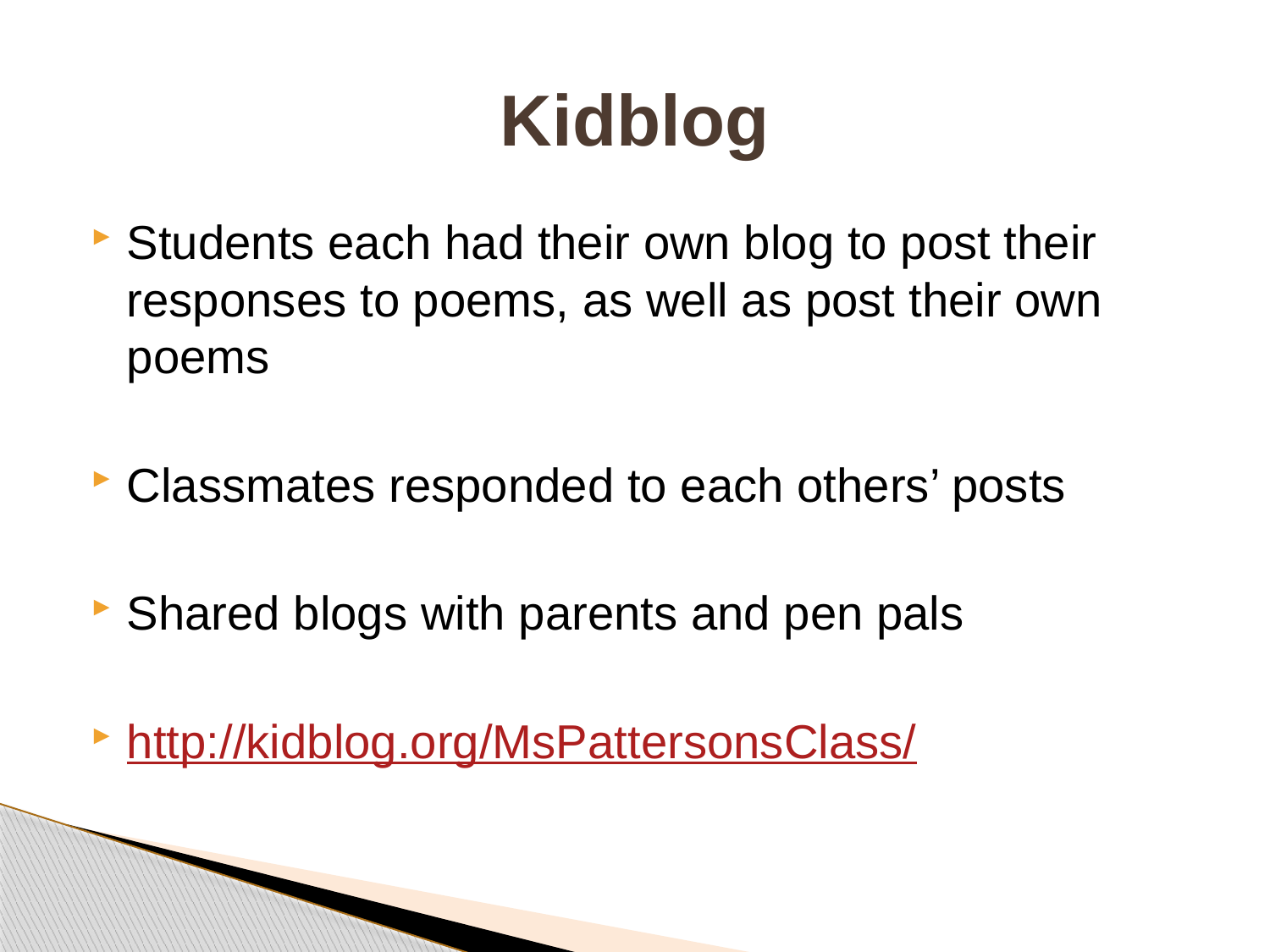

# Kidblog
Students each had their own blog to post their responses to poems, as well as post their own poems

Classmates responded to each others’ posts

Shared blogs with parents and pen pals

http://kidblog.org/MsPattersonsClass/